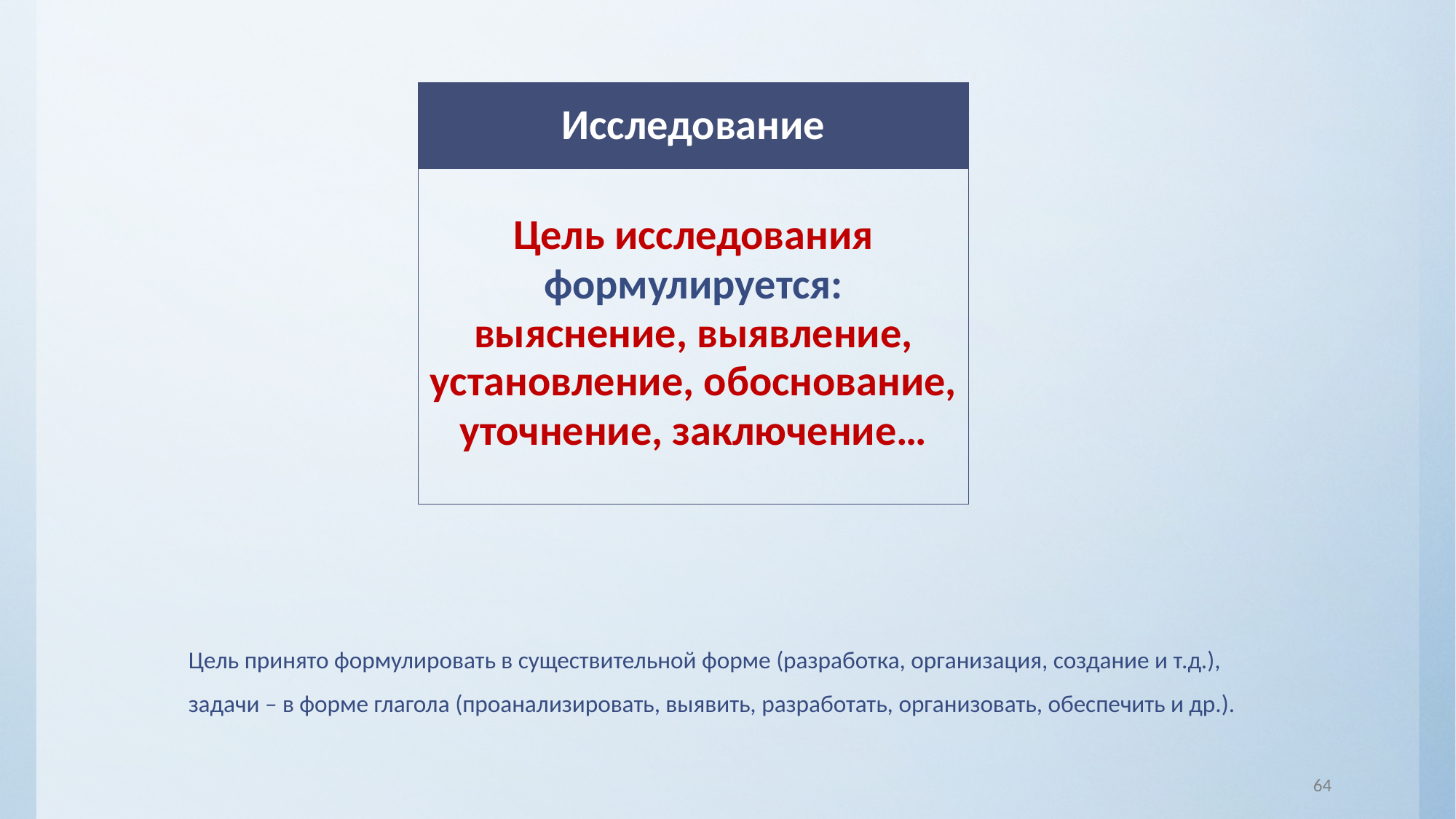

| Исследование |
| --- |
| Цель исследования формулируется: выяснение, выявление, установление, обоснование, уточнение, заключение… |
Цель принято формулировать в существительной форме (разработка, организация, создание и т.д.), задачи – в форме глагола (проанализировать, выявить, разработать, организовать, обеспечить и др.).
64